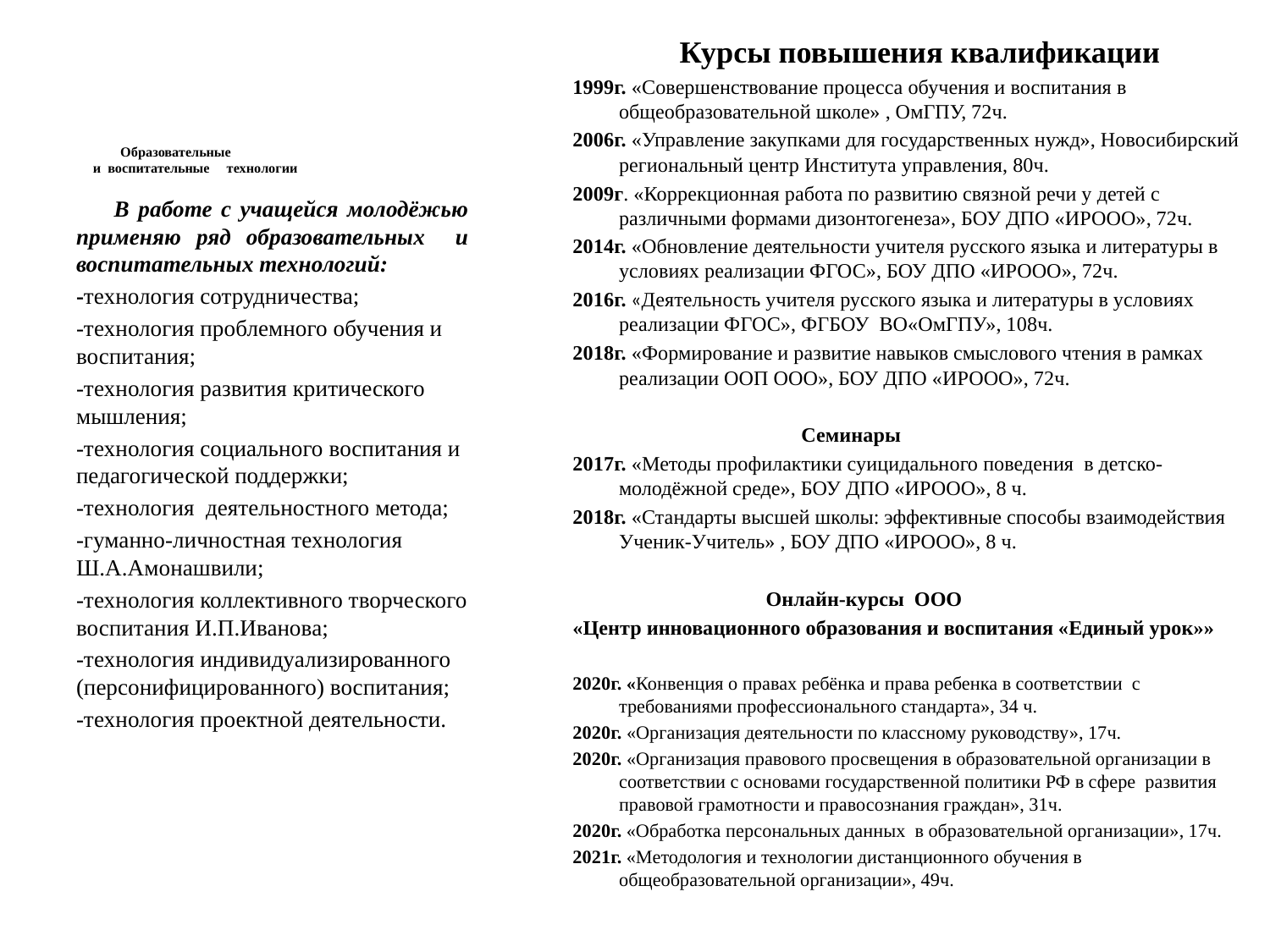

Курсы повышения квалификации
1999г. «Совершенствование процесса обучения и воспитания в общеобразовательной школе» , ОмГПУ, 72ч.
2006г. «Управление закупками для государственных нужд», Новосибирский региональный центр Института управления, 80ч.
2009г. «Коррекционная работа по развитию связной речи у детей с различными формами дизонтогенеза», БОУ ДПО «ИРООО», 72ч.
2014г. «Обновление деятельности учителя русского языка и литературы в условиях реализации ФГОС», БОУ ДПО «ИРООО», 72ч.
2016г. «Деятельность учителя русского языка и литературы в условиях реализации ФГОС», ФГБОУ  ВО«ОмГПУ», 108ч.
2018г. «Формирование и развитие навыков смыслового чтения в рамках реализации ООП ООО», БОУ ДПО «ИРООО», 72ч.

                                             Семинары
2017г. «Методы профилактики суицидального поведения  в детско-молодёжной среде», БОУ ДПО «ИРООО», 8 ч.
2018г. «Стандарты высшей школы: эффективные способы взаимодействия Ученик-Учитель» , БОУ ДПО «ИРООО», 8 ч.

                                      Онлайн-курсы  ООО
«Центр инновационного образования и воспитания «Единый урок»»

2020г. «Конвенция о правах ребёнка и права ребенка в соответствии  с требованиями профессионального стандарта», 34 ч.
2020г. «Организация деятельности по классному руководству», 17ч.
2020г. «Организация правового просвещения в образовательной организации в соответствии с основами государственной политики РФ в сфере  развития правовой грамотности и правосознания граждан», 31ч.
2020г. «Обработка персональных данных  в образовательной организации», 17ч.
2021г. «Методология и технологии дистанционного обучения в общеобразовательной организации», 49ч.
# Образовательные и  воспитательные     технологии
    В работе с учащейся молодёжью применяю ряд образовательных  и воспитательных технологий:
-технология сотрудничества;
-технология проблемного обучения и воспитания;
-технология развития критического мышления;
-технология социального воспитания и педагогической поддержки;
-технология  деятельностного метода;
-гуманно-личностная технология Ш.А.Амонашвили;
-технология коллективного творческого воспитания И.П.Иванова;
-технология индивидуализированного (персонифицированного) воспитания;
-технология проектной деятельности.